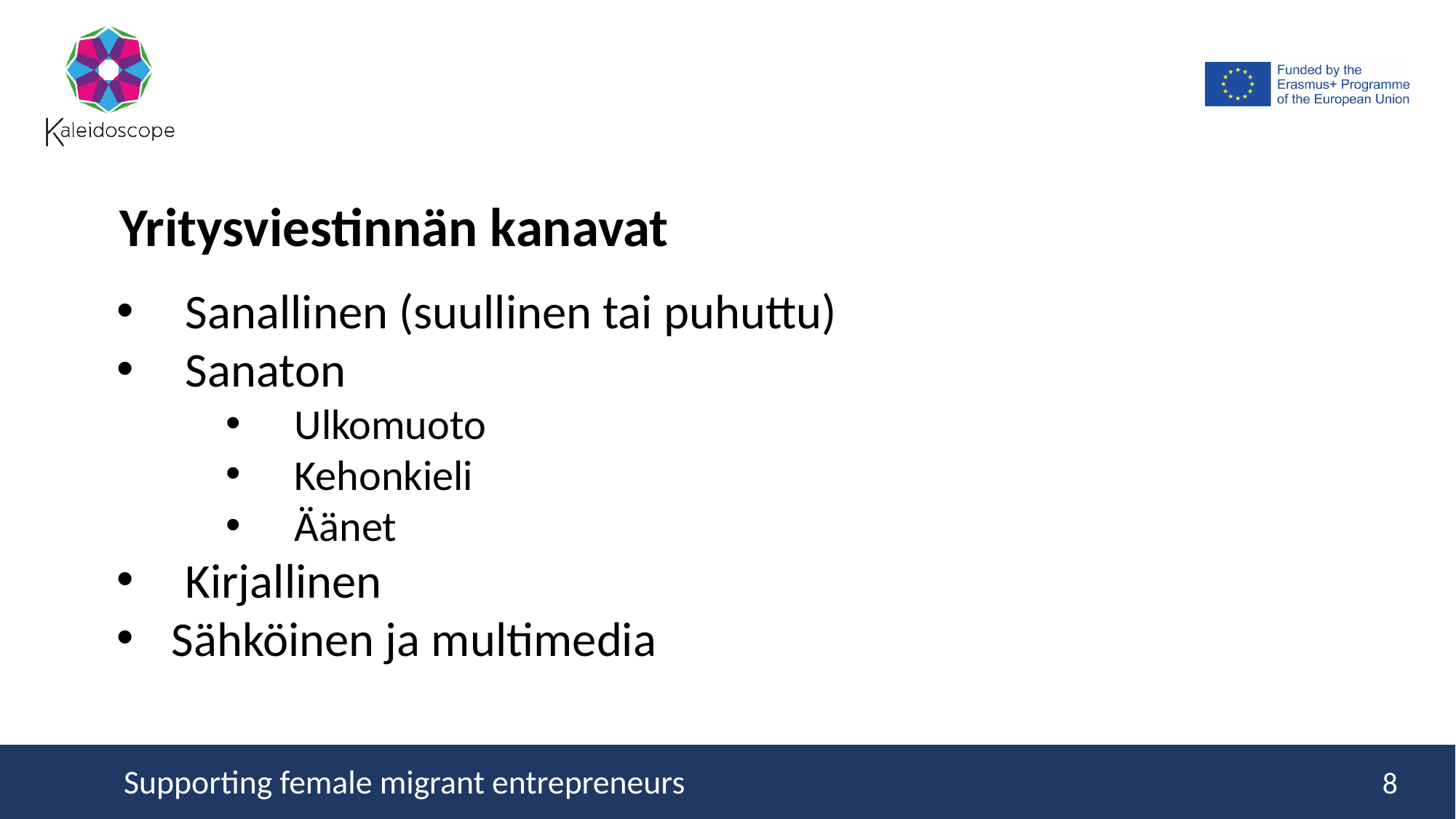

Yritysviestinnän kanavat
Sanallinen (suullinen tai puhuttu)
Sanaton
Ulkomuoto
Kehonkieli
Äänet
Kirjallinen
Sähköinen ja multimedia
8